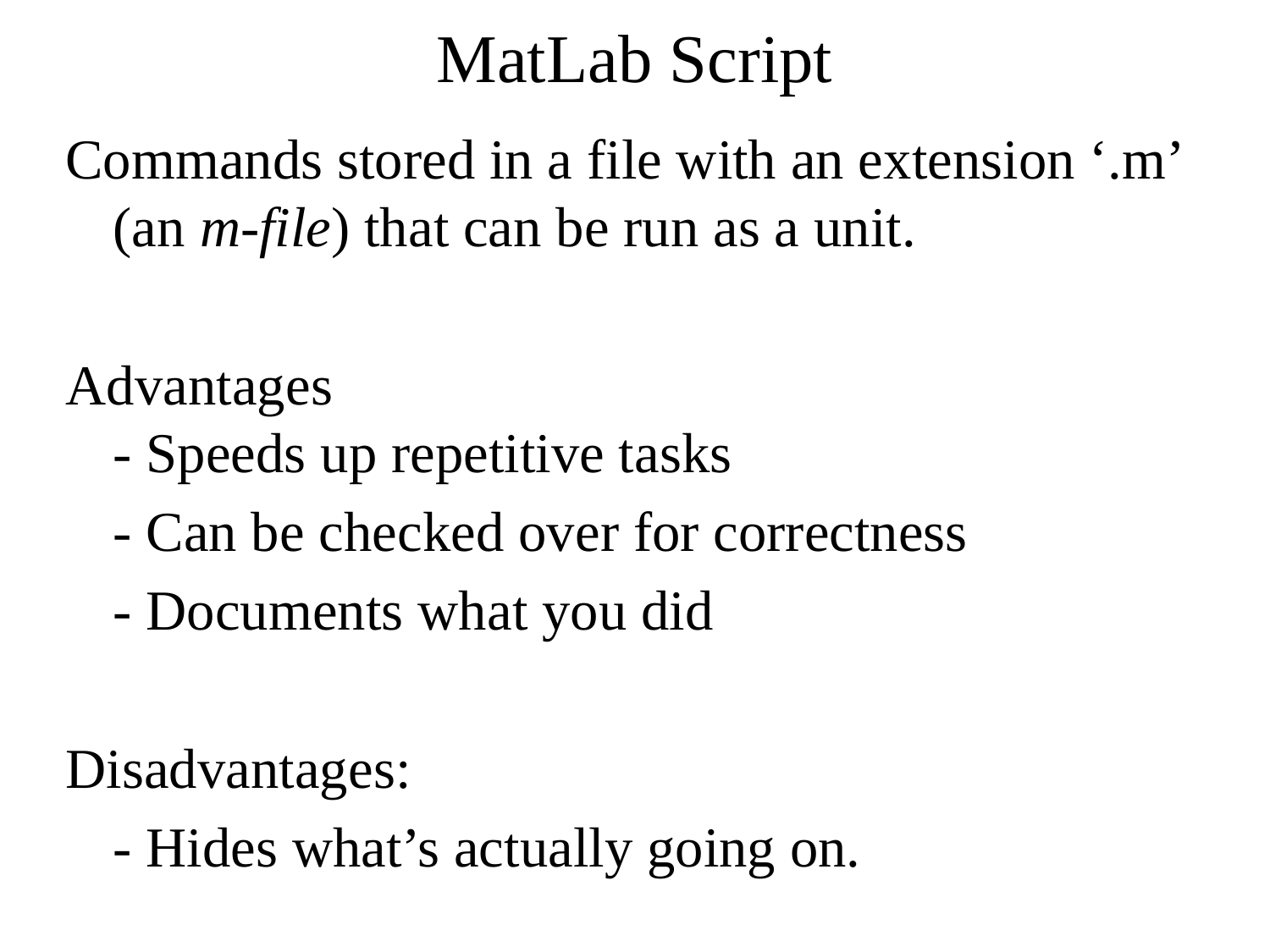

# MatLab Script
Commands stored in a file with an extension ‘.m’ (an m-file) that can be run as a unit.

Advantages
- Speeds up repetitive tasks
	- Can be checked over for correctness
	- Documents what you did

Disadvantages:
	- Hides what’s actually going on.